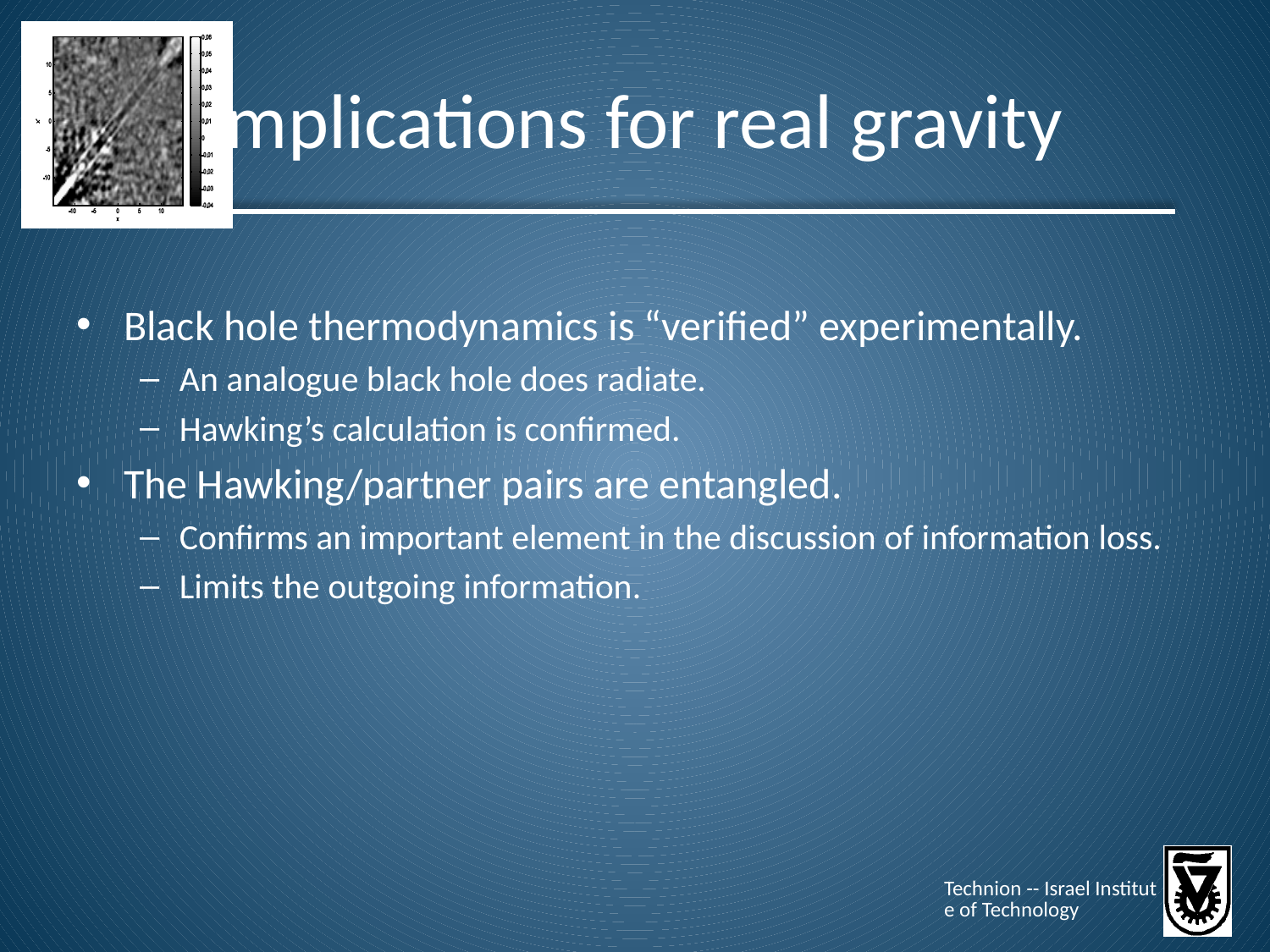

# Implications for real gravity
Black hole thermodynamics is “verified” experimentally.
An analogue black hole does radiate.
Hawking’s calculation is confirmed.
The Hawking/partner pairs are entangled.
Confirms an important element in the discussion of information loss.
Limits the outgoing information.

Technion -- Israel Institute of Technology